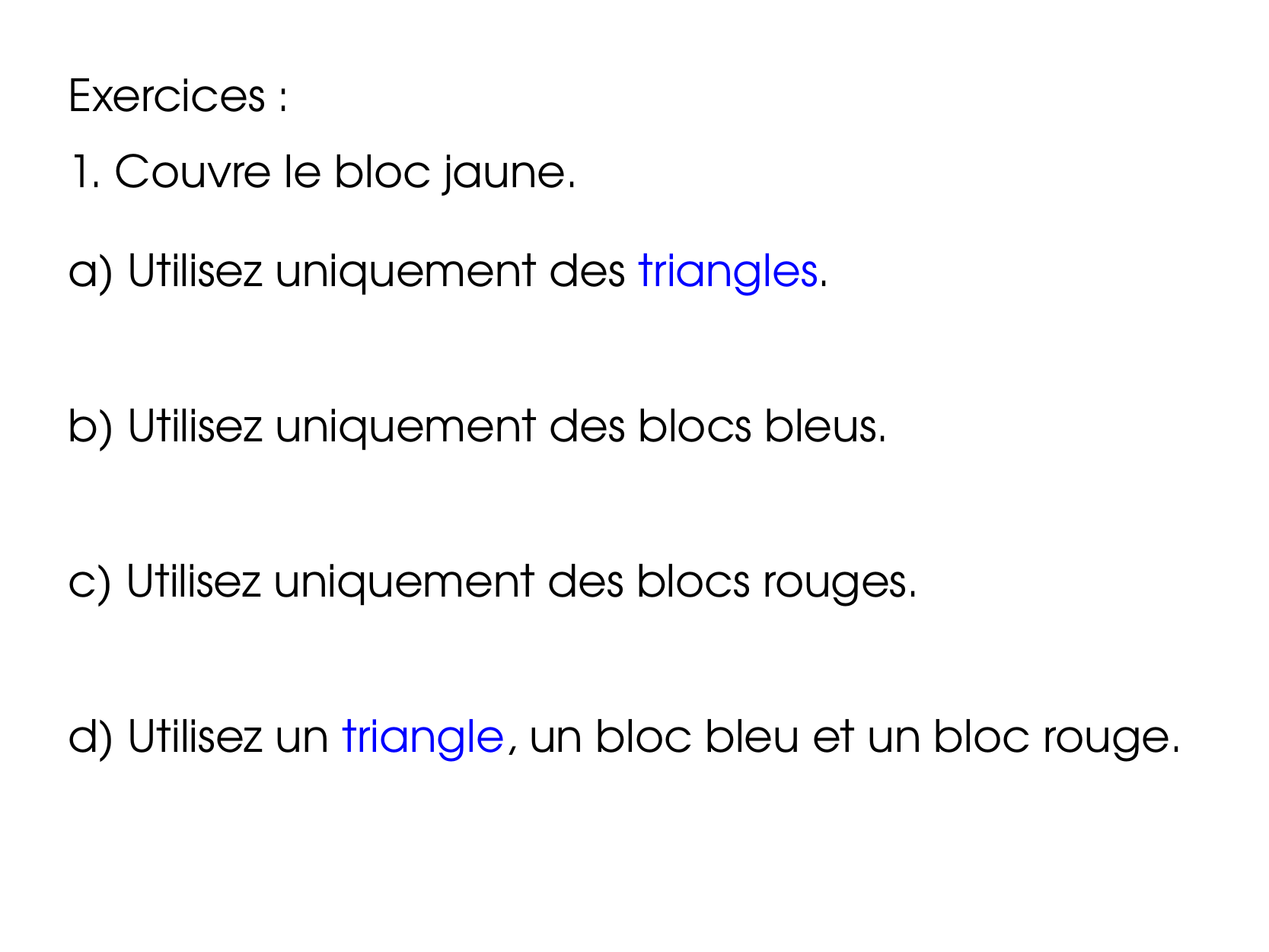

Exercices :
1. Couvre le bloc jaune.
a) Utilisez uniquement des triangles.
b) Utilisez uniquement des blocs bleus.
c) Utilisez uniquement des blocs rouges.
d) Utilisez un triangle, un bloc bleu et un bloc rouge.